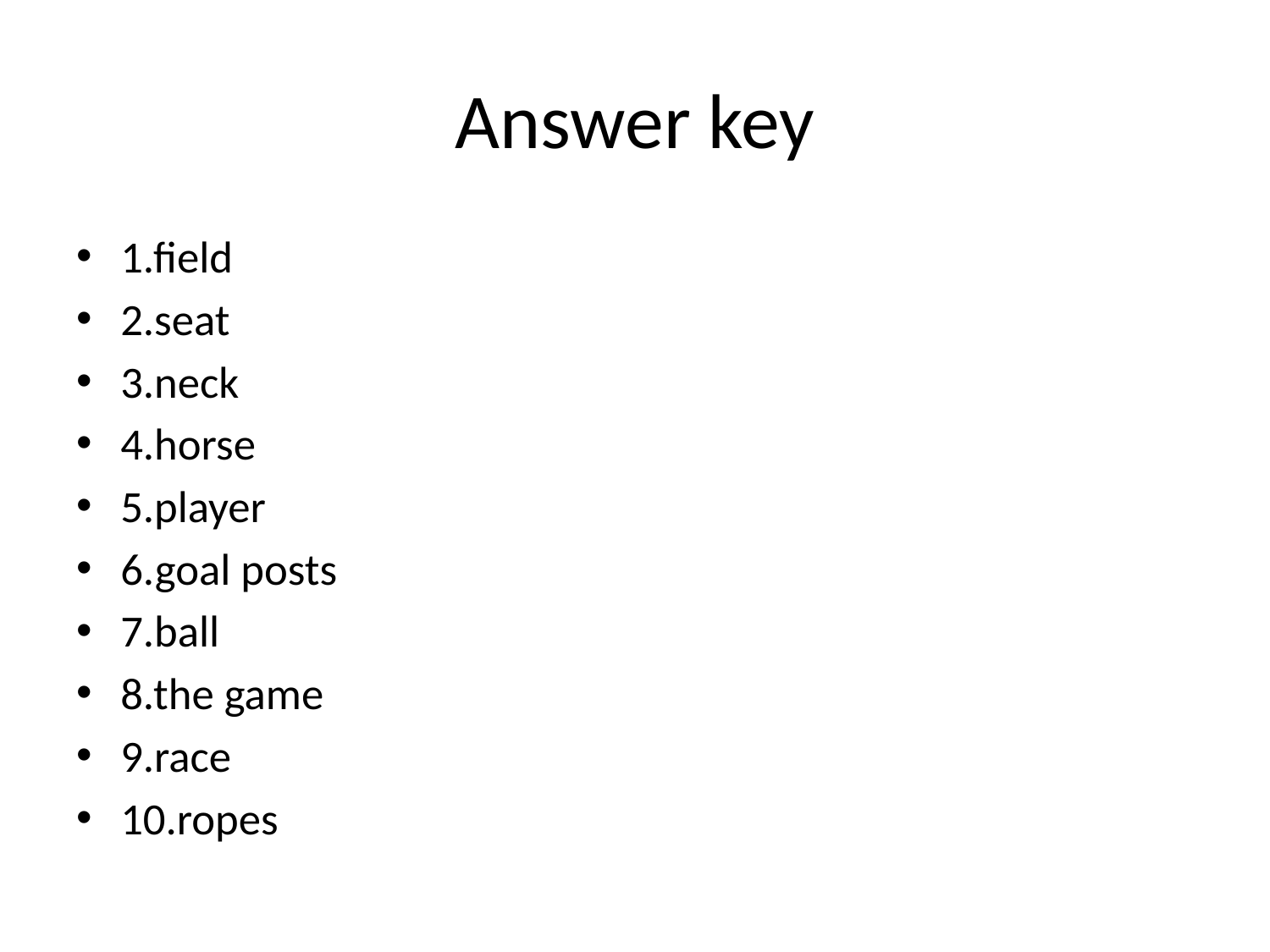

# Answer key
1.field
2.seat
3.neck
4.horse
5.player
6.goal posts
7.ball
8.the game
9.race
10.ropes